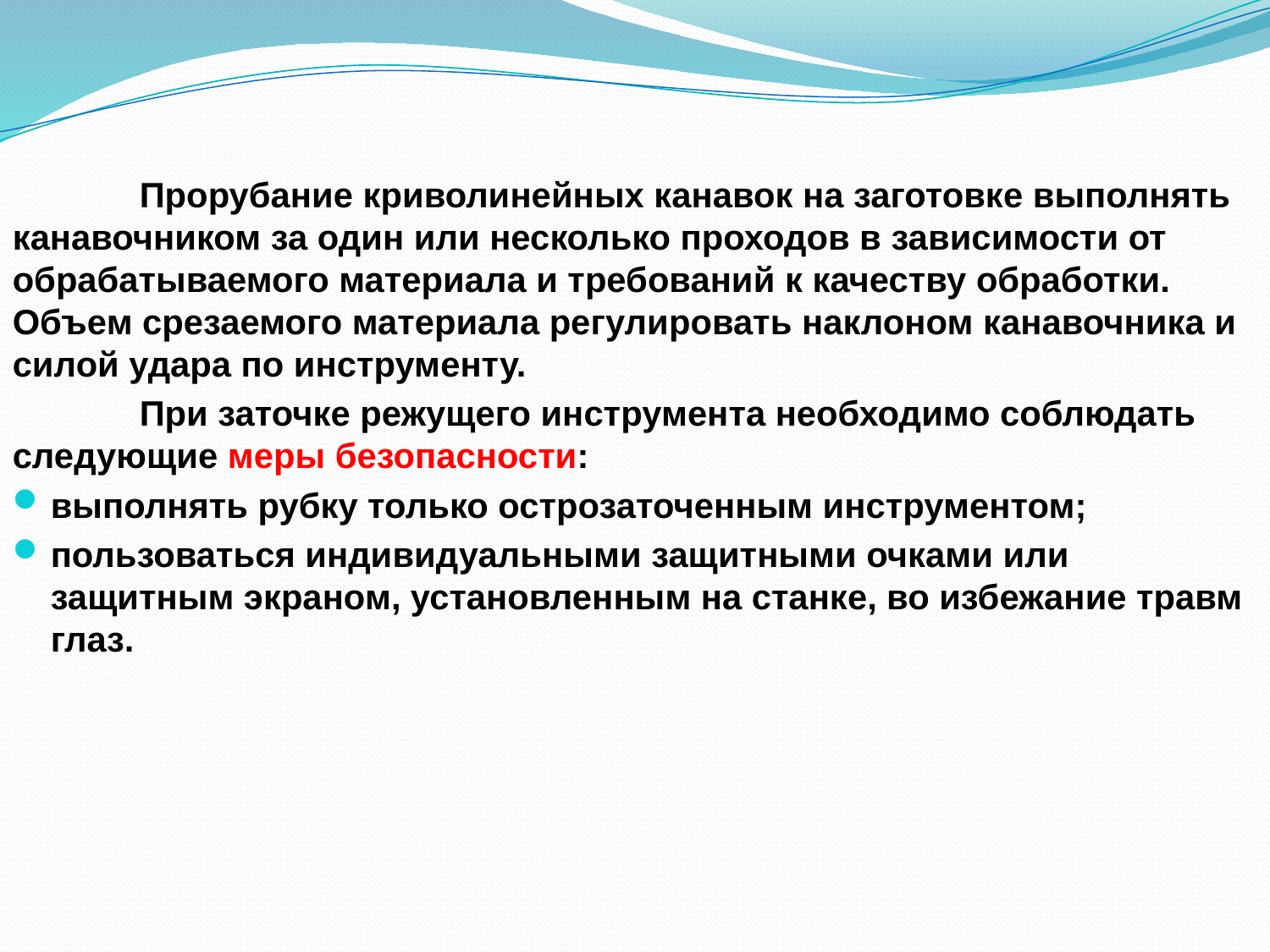

Прорубание криволинейных канавок на заготовке выполнять канавочником за один или несколько проходов в зависимости от обрабатываемого материала и требований к качеству обработки. Объем срезаемого материала регулировать наклоном канавочника и силой удара по инструменту.
	При заточке режущего инструмента необходимо соблюдать следующие меры безопасности:
выполнять рубку только острозаточенным инструментом;
пользоваться индивидуальными защитными очками или защитным экраном, установленным на станке, во избежание травм глаз.